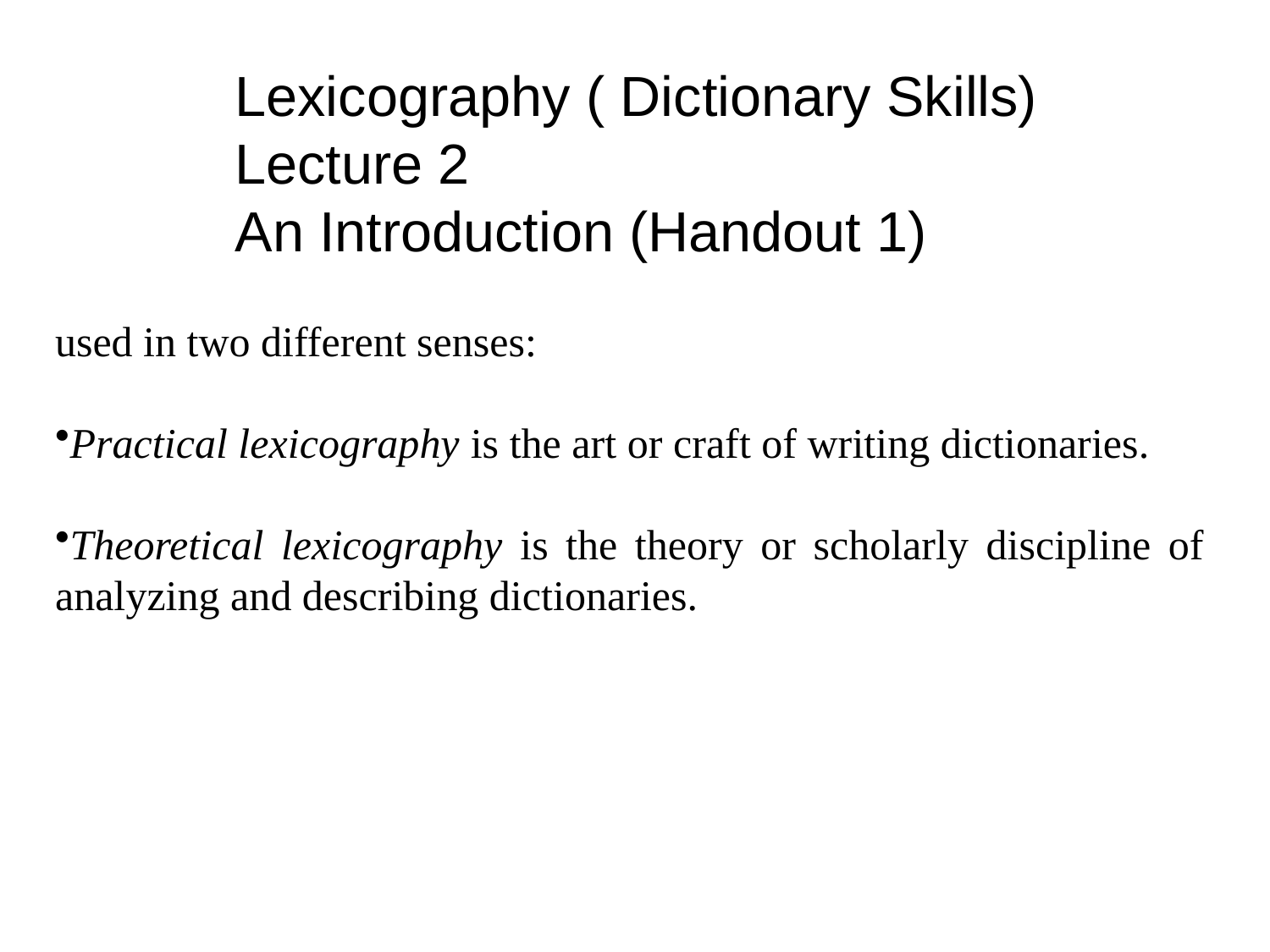

Lexicography ( Dictionary Skills)
Lecture 2
An Introduction (Handout 1)

used in two different senses:

Practical lexicography is the art or craft of writing dictionaries.

Theoretical lexicography is the theory or scholarly discipline of analyzing and describing dictionaries.